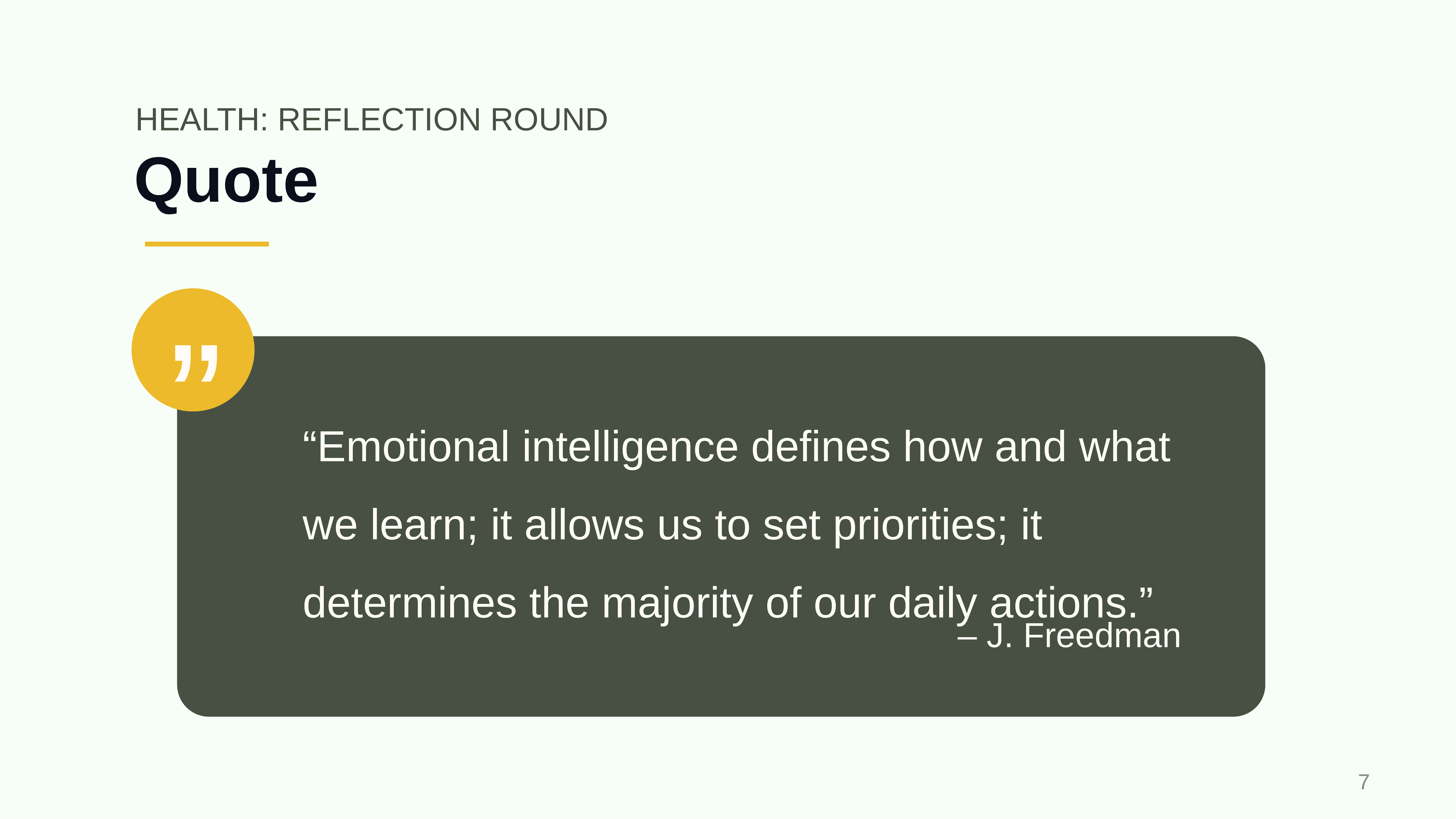

HEALTH: REFLECTION ROUND
# Quote

”

“Emotional intelligence defines how and what we learn; it allows us to set priorities; it determines the majority of our daily actions.”
– J. Freedman
7